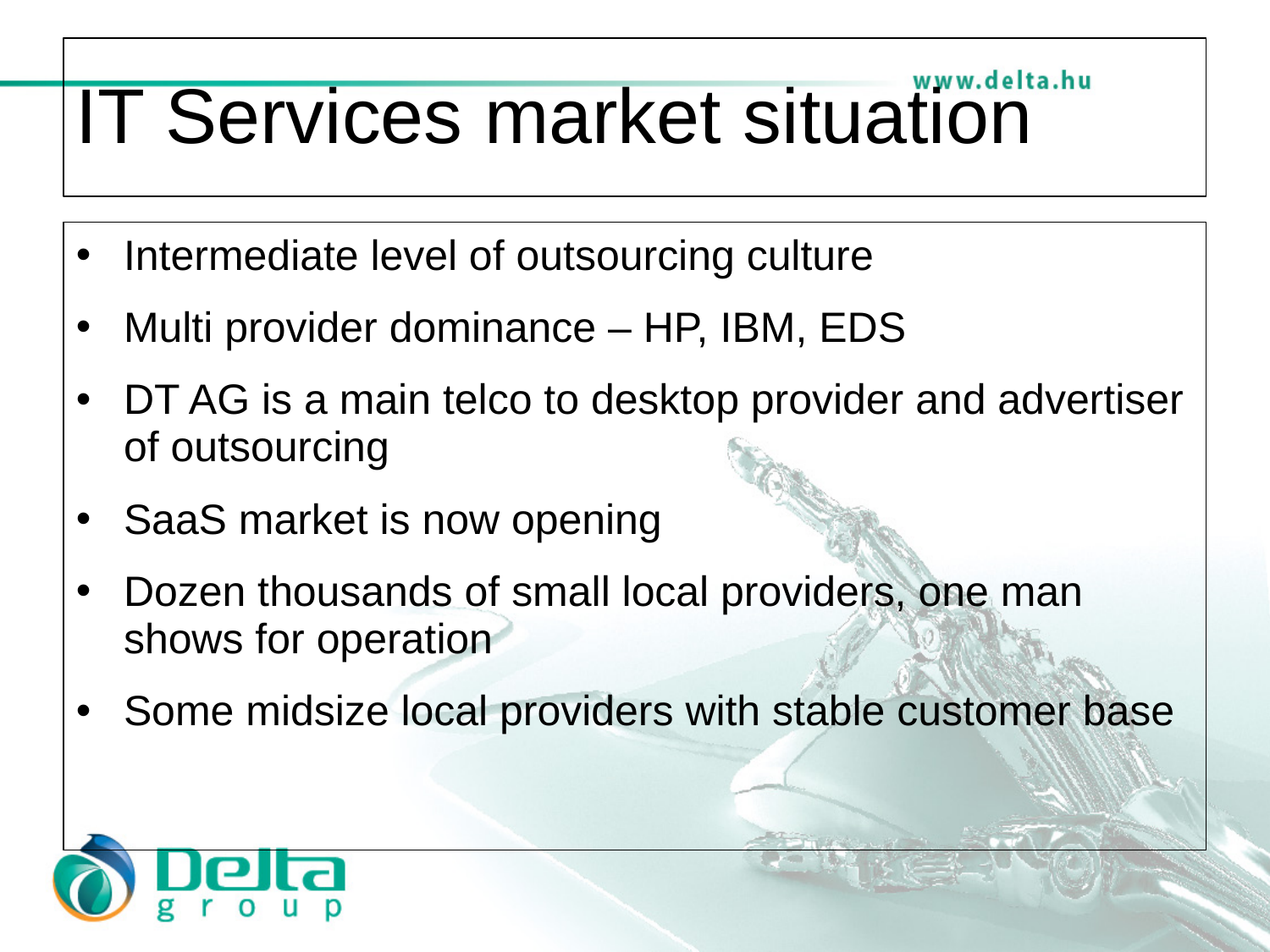

# IT Services market situation
Intermediate level of outsourcing culture
Multi provider dominance – HP, IBM, EDS
DT AG is a main telco to desktop provider and advertiser of outsourcing
SaaS market is now opening
Dozen thousands of small local providers, one man shows for operation
Some midsize local providers with stable customer base